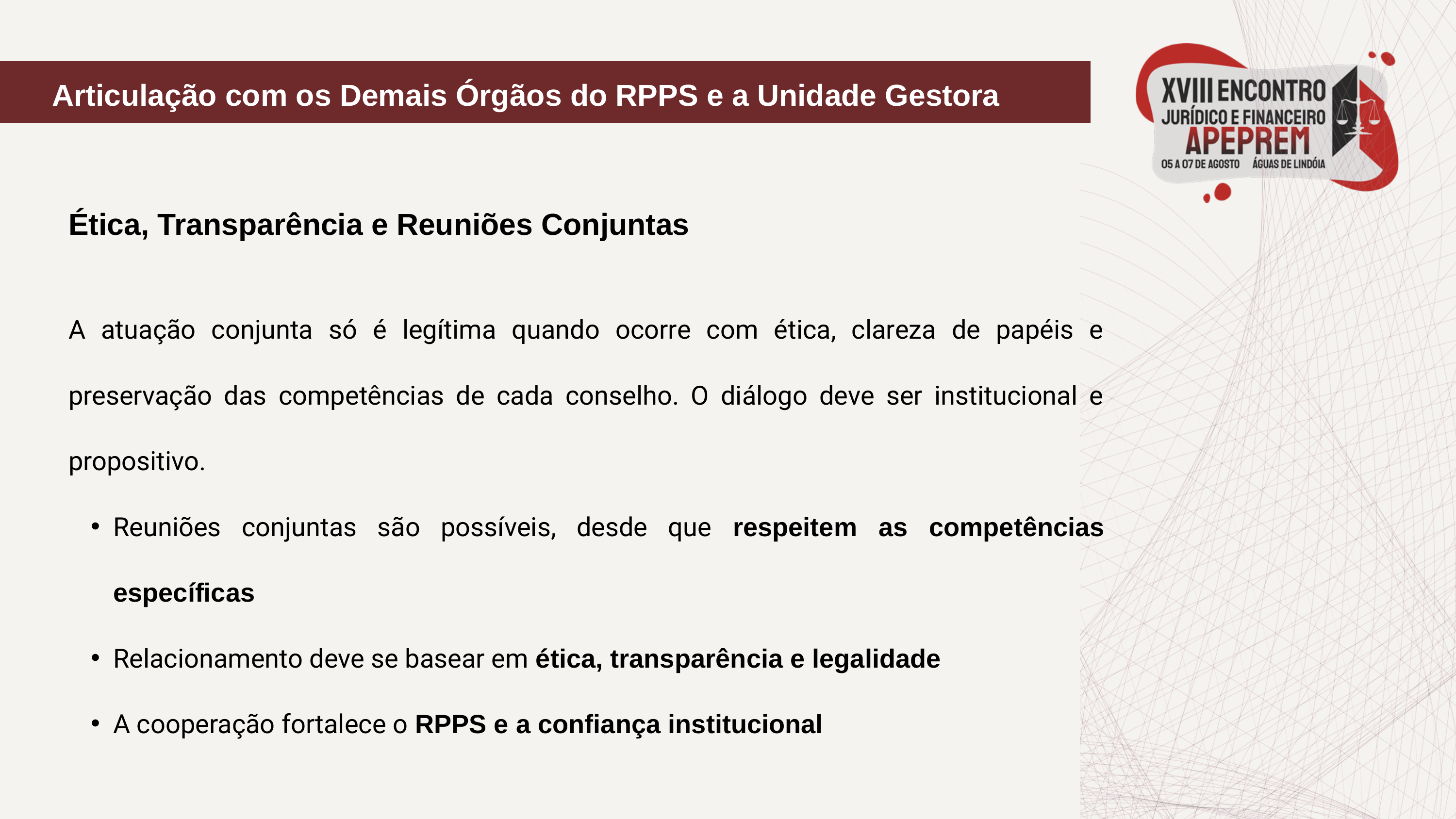

Articulação com os Demais Órgãos do RPPS e a Unidade Gestora
Ética, Transparência e Reuniões Conjuntas
A atuação conjunta só é legítima quando ocorre com ética, clareza de papéis e preservação das competências de cada conselho. O diálogo deve ser institucional e propositivo.
Reuniões conjuntas são possíveis, desde que respeitem as competências específicas
Relacionamento deve se basear em ética, transparência e legalidade
A cooperação fortalece o RPPS e a confiança institucional